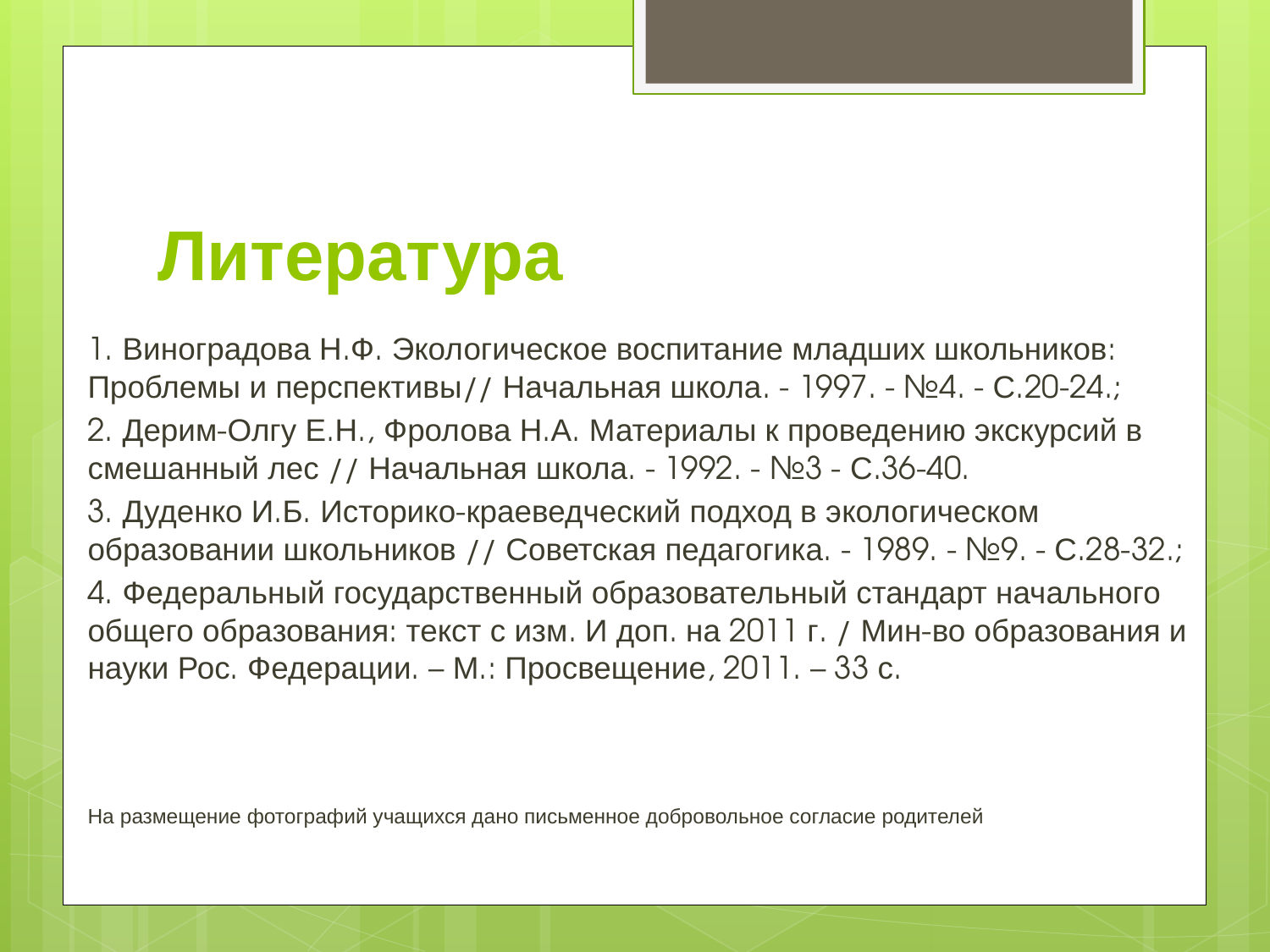

# Литература
1. Виноградова Н.Ф. Экологическое воспитание младших школьников: Проблемы и перспективы// Начальная школа. - 1997. - №4. - С.20-24.;
2. Дерим-Олгу Е.Н., Фролова Н.А. Материалы к проведению экскурсий в смешанный лес // Начальная школа. - 1992. - №3 - С.36-40.
3. Дуденко И.Б. Историко-краеведческий подход в экологическом образовании школьников // Советская педагогика. - 1989. - №9. - С.28-32.;
4. Федеральный государственный образовательный стандарт начального общего образования: текст с изм. И доп. на 2011 г. / Мин-во образования и науки Рос. Федерации. – М.: Просвещение, 2011. – 33 с.

На размещение фотографий учащихся дано письменное добровольное согласие родителей